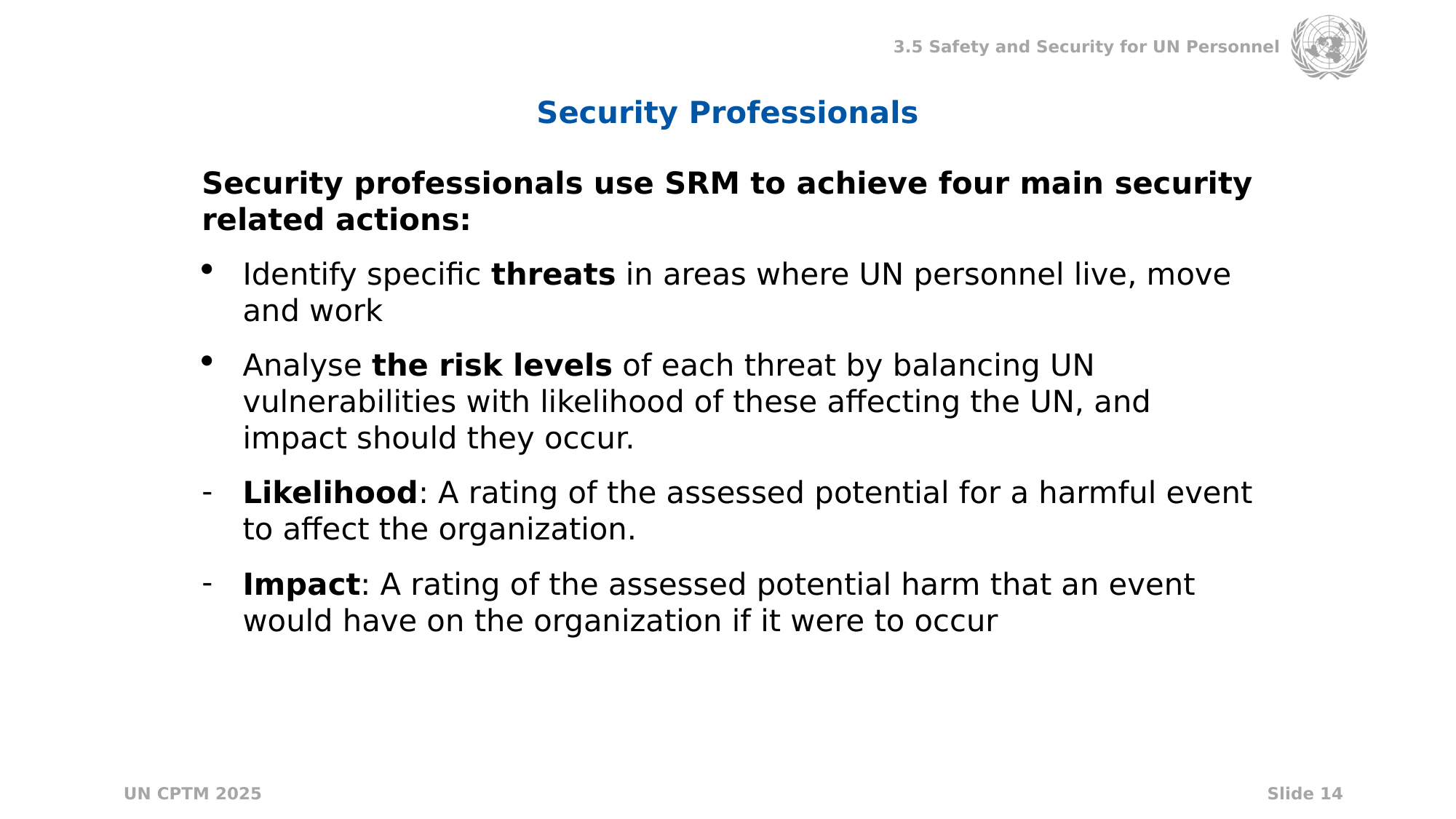

Security Professionals
Security professionals use SRM to achieve four main security related actions:
Identify specific threats in areas where UN personnel live, move and work
Analyse the risk levels of each threat by balancing UN vulnerabilities with likelihood of these affecting the UN, and impact should they occur.
Likelihood: A rating of the assessed potential for a harmful event to affect the organization.
Impact: A rating of the assessed potential harm that an event would have on the organization if it were to occur